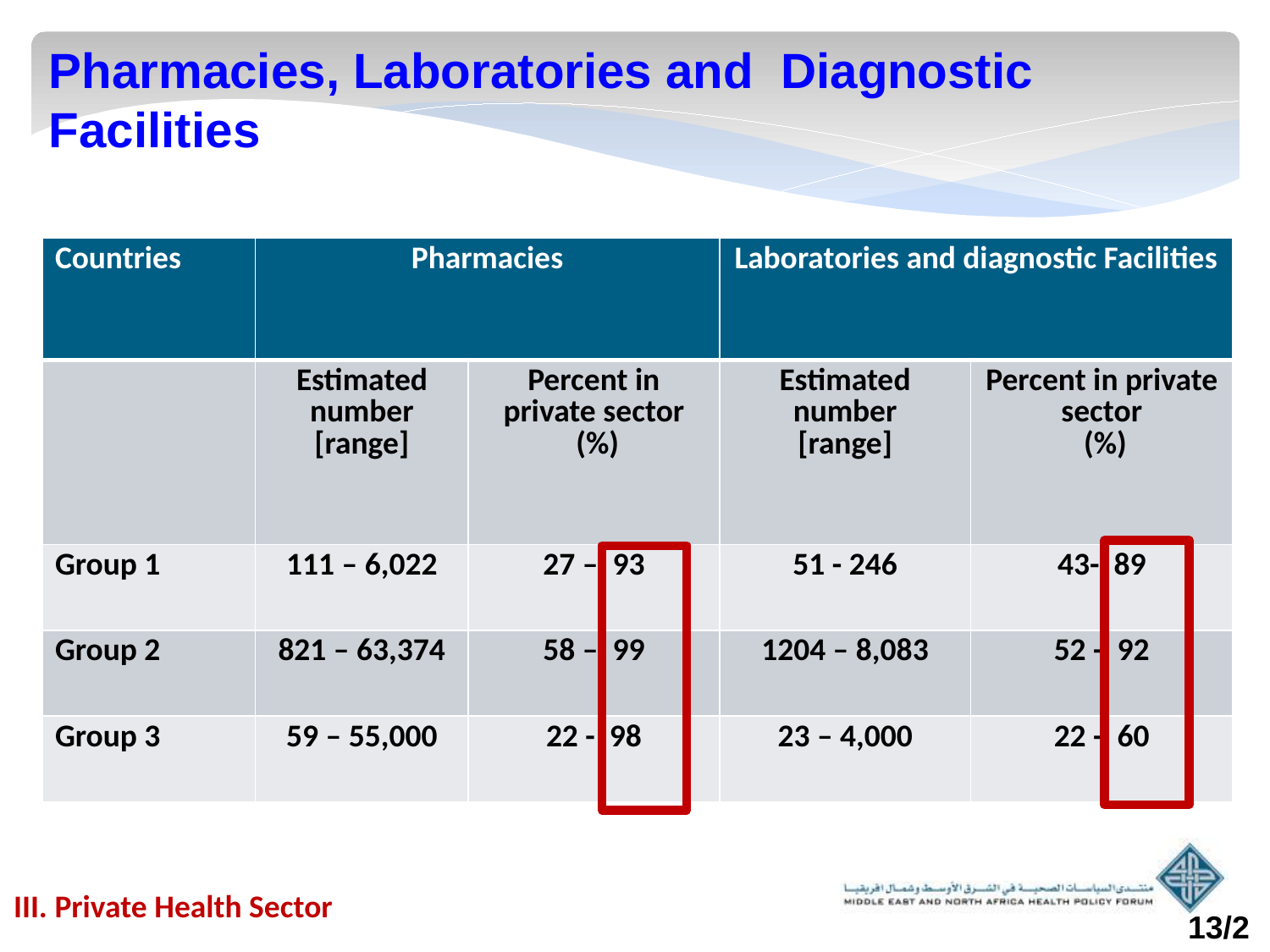

Pharmacies, Laboratories and  Diagnostic Facilities
| Countries | Pharmacies |  | Laboratories and diagnostic Facilities |  |
| --- | --- | --- | --- | --- |
|  | Estimated number [range] | Percent in private sector (%) | Estimated number [range] | Percent in private sector (%) |
| Group 1 | 111 – 6,022 | 27 – 93 | 51 - 246 | 43- 89 |
| Group 2 | 821 – 63,374 | 58 – 99 | 1204 – 8,083 | 52 - 92 |
| Group 3 | 59 – 55,000 | 22 - 98 | 23 – 4,000 | 22 - 60 |

III. Private Health Sector
13/25